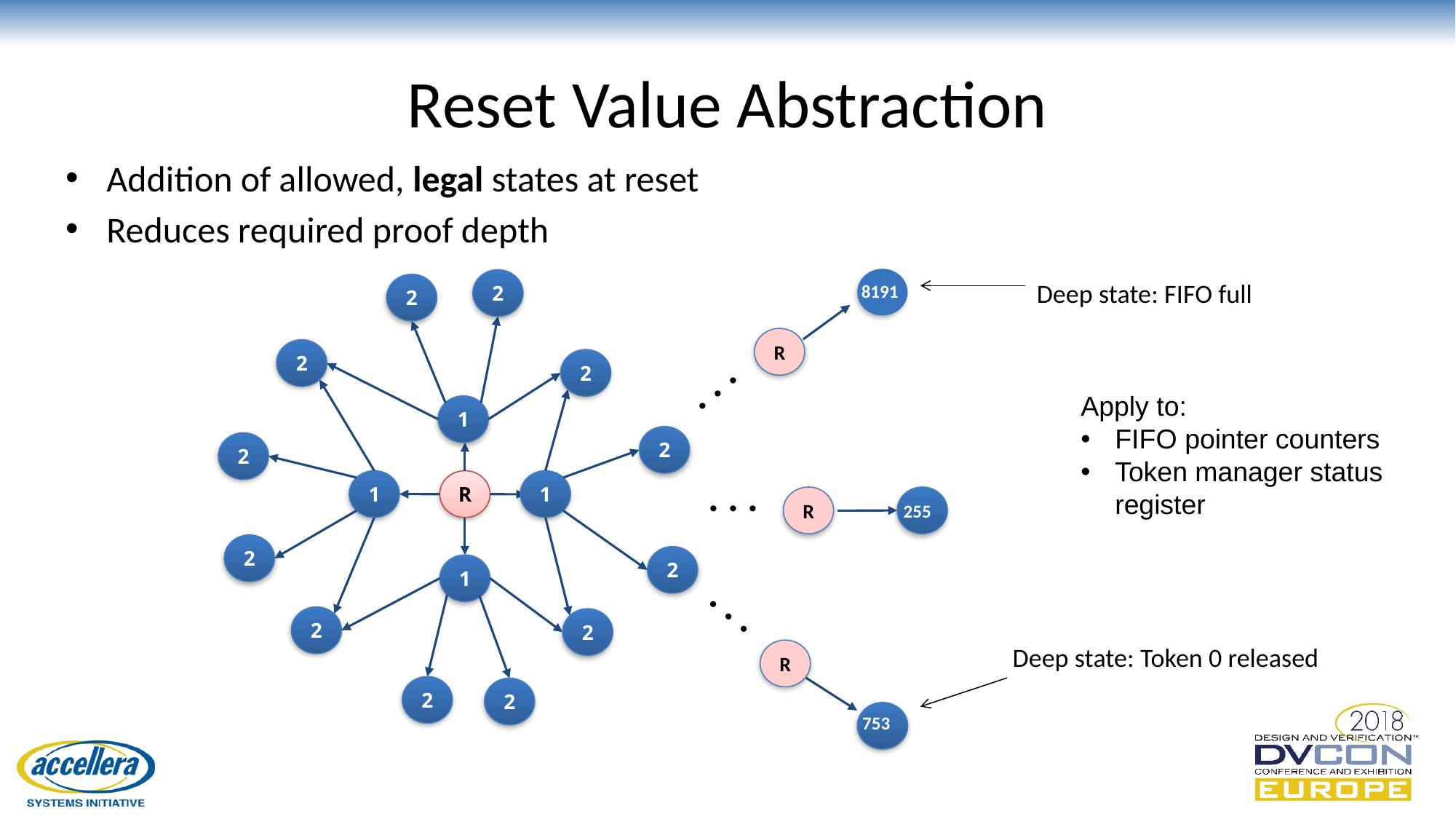

# Reset Value Abstraction
Addition of allowed, legal states at reset
Reduces required proof depth

2
Deep state: FIFO full
2
8191
R
2
2
. . .
Apply to:
FIFO pointer counters
Token manager status register
1
2
2
. . .
1
R
1

R
255
2
2
1
. . .
2
2
Deep state: Token 0 released
R
2
2

753